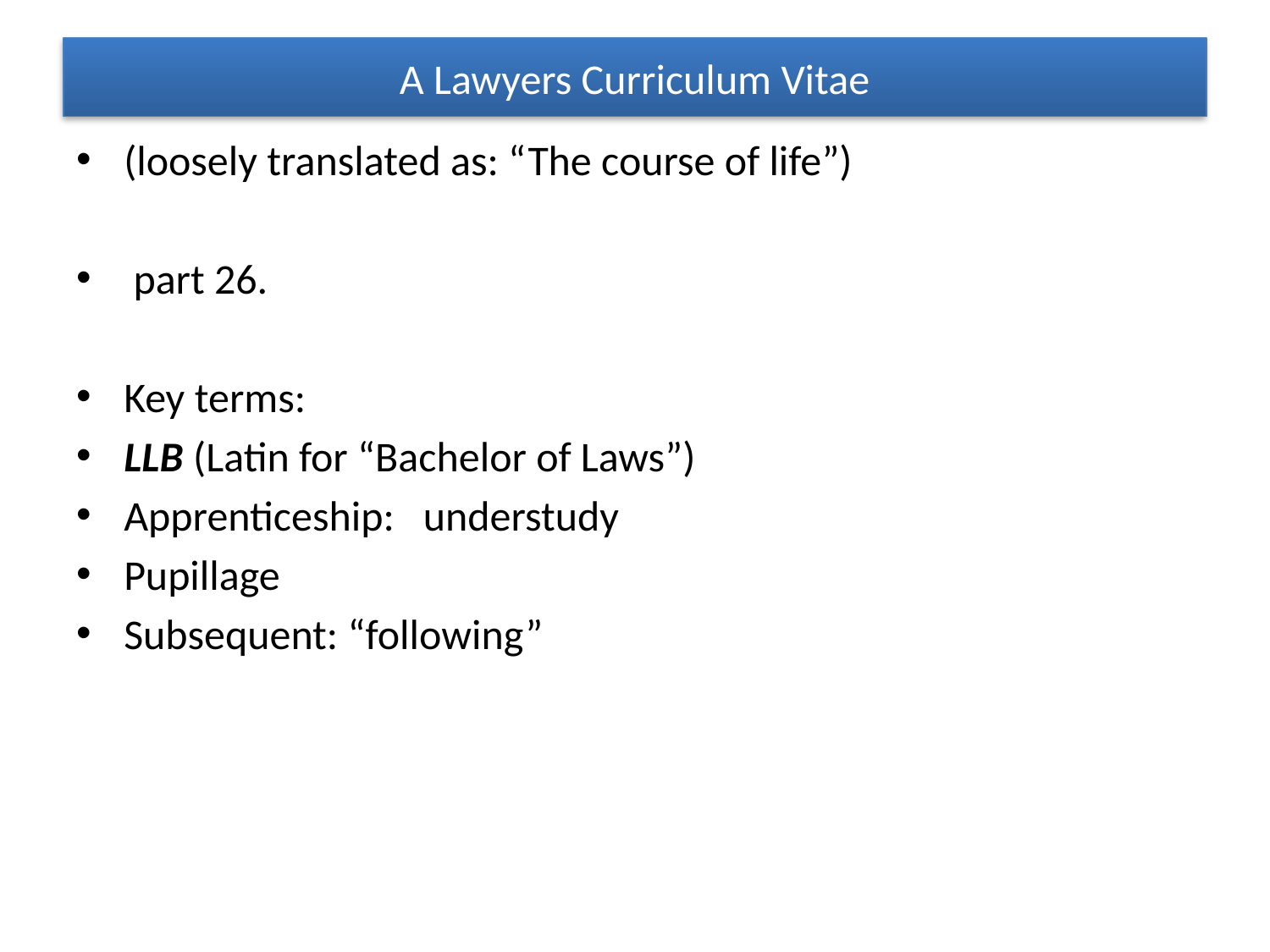

# A Lawyers Curriculum Vitae
(loosely translated as: “The course of life”)

 part 26.

Key terms:
LLB (Latin for “Bachelor of Laws”)
Apprenticeship:   understudy
Pupillage
Subsequent: “following”